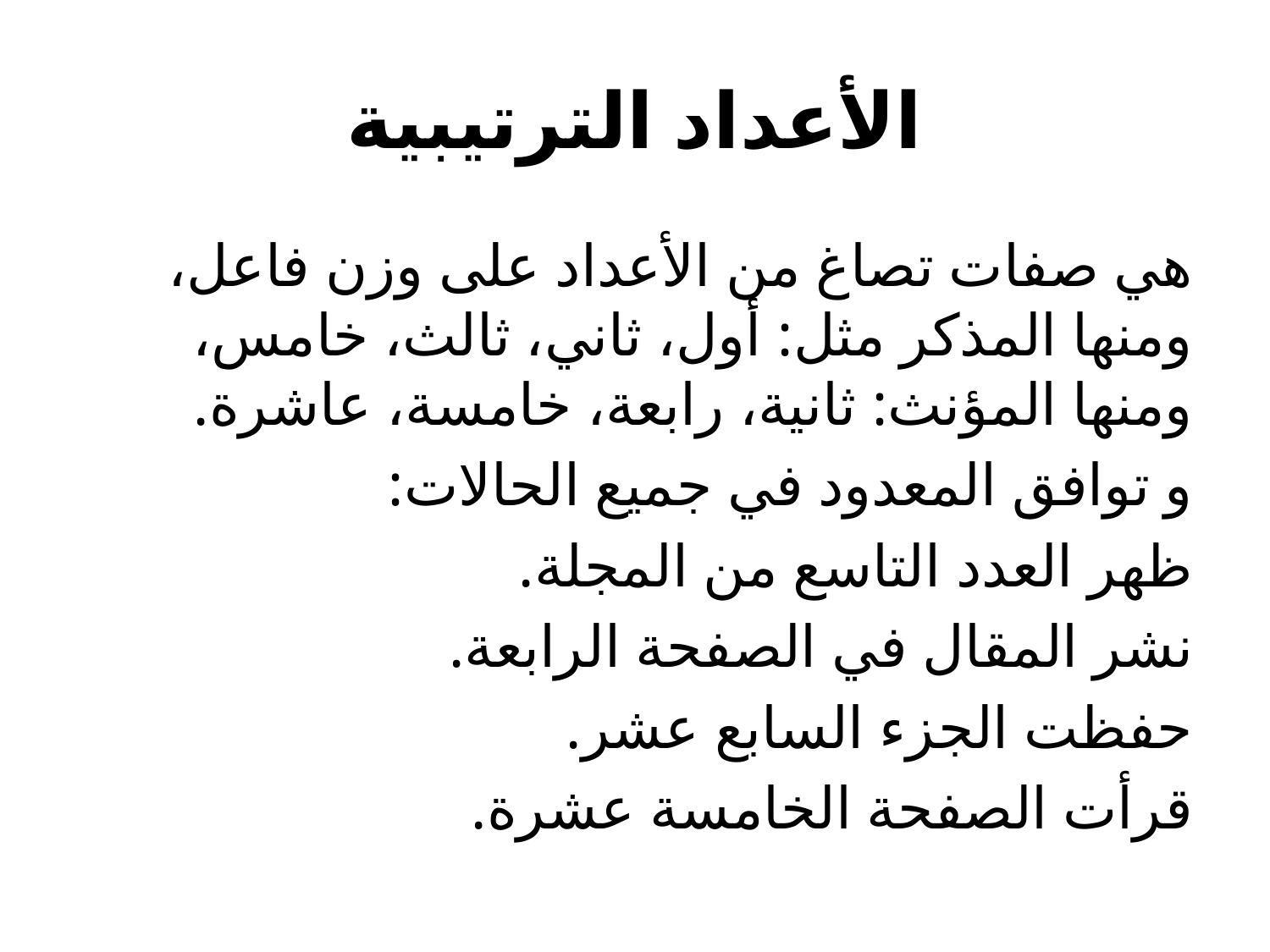

# الأعداد الترتيبية
هي صفات تصاغ من الأعداد على وزن فاعل، ومنها المذكر مثل: أول، ثاني، ثالث، خامس، ومنها المؤنث: ثانية، رابعة، خامسة، عاشرة.
و توافق المعدود في جميع الحالات:
ظهر العدد التاسع من المجلة.
نشر المقال في الصفحة الرابعة.
حفظت الجزء السابع عشر.
قرأت الصفحة الخامسة عشرة.